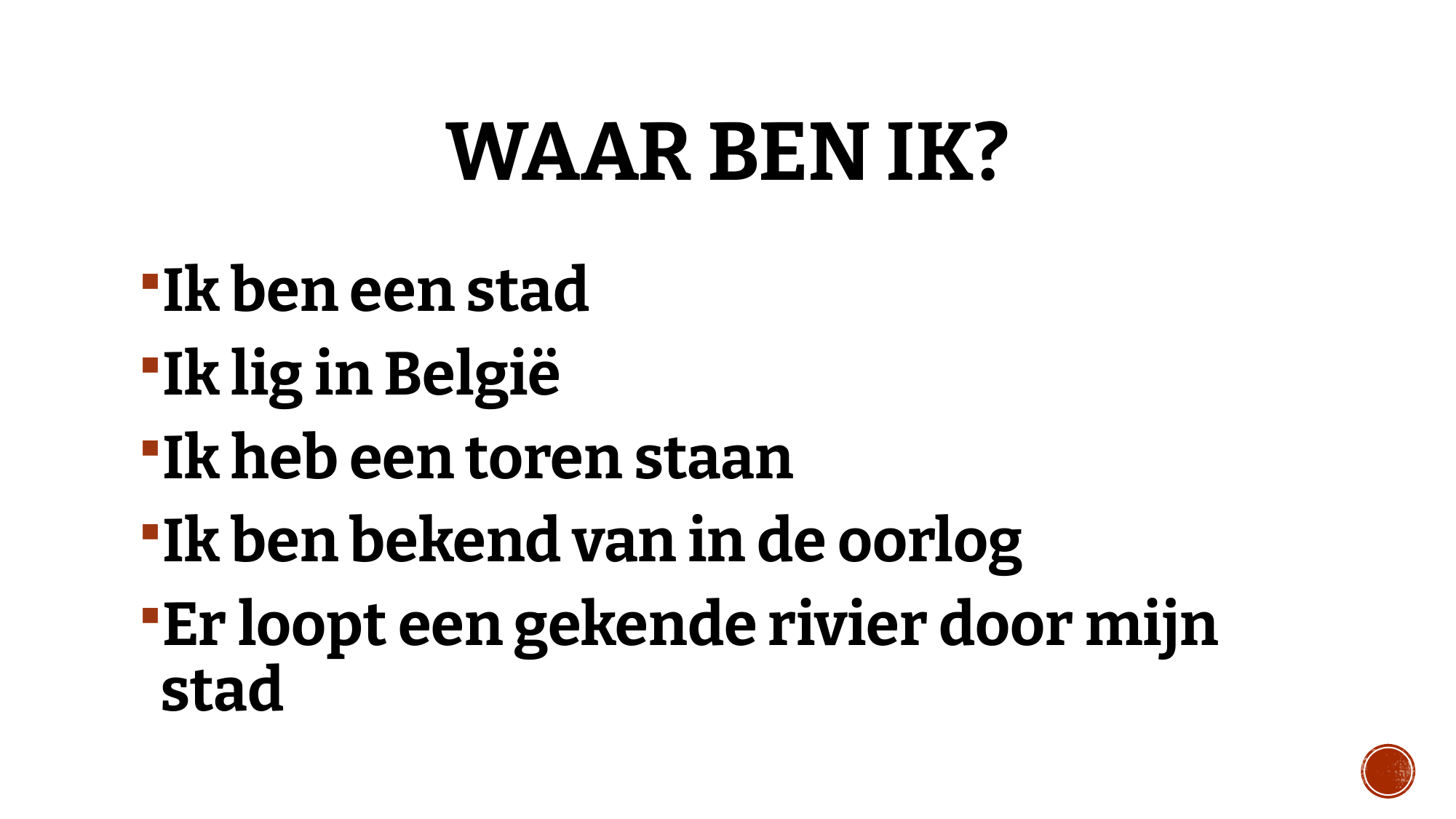

# Waar ben ik?
Ik ben een stad
Ik lig in België
Ik heb een toren staan
Ik ben bekend van in de oorlog
Er loopt een gekende rivier door mijn stad